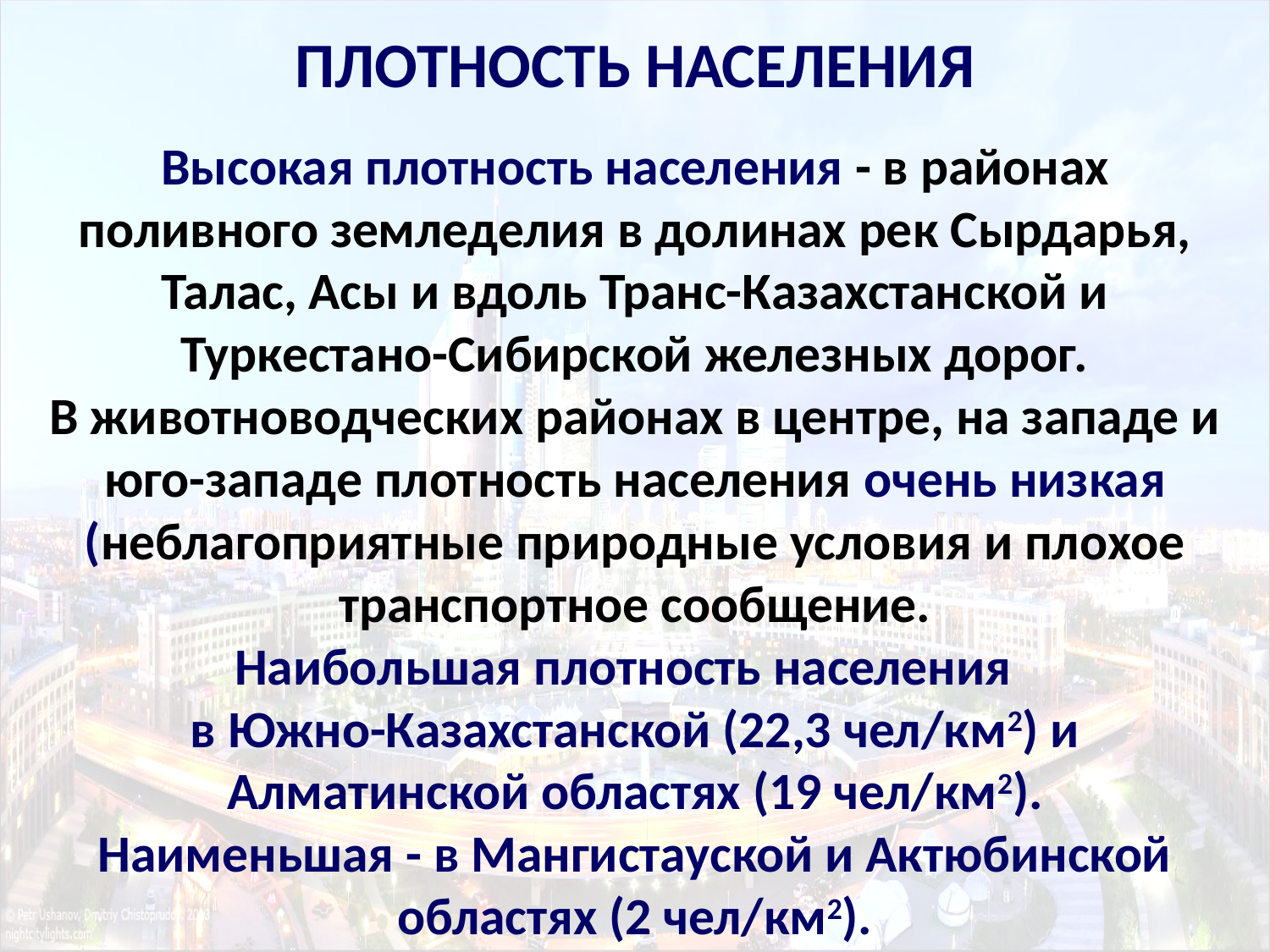

# ПЛОТНОСТЬ НАСЕЛЕНИЯ
Высокая плотность населения - в районах поливного зем­леделия в долинах рек Сырдарья, Талас, Асы и вдоль Транс-Казахстанской и Туркестано-Сибирской железных дорог.
В животноводческих районах в центре, на западе и юго-западе плотность населения очень низкая (неблагоприят­ные природные условия и плохое транспортное сообщение.
Наибольшая плотность населения
в Южно-Казахстанской (22,3 чел/км2) и Алматинской областях (19 чел/км2).
Наименьшая - в Мангистауской и Актюбинской областях (2 чел/км2).